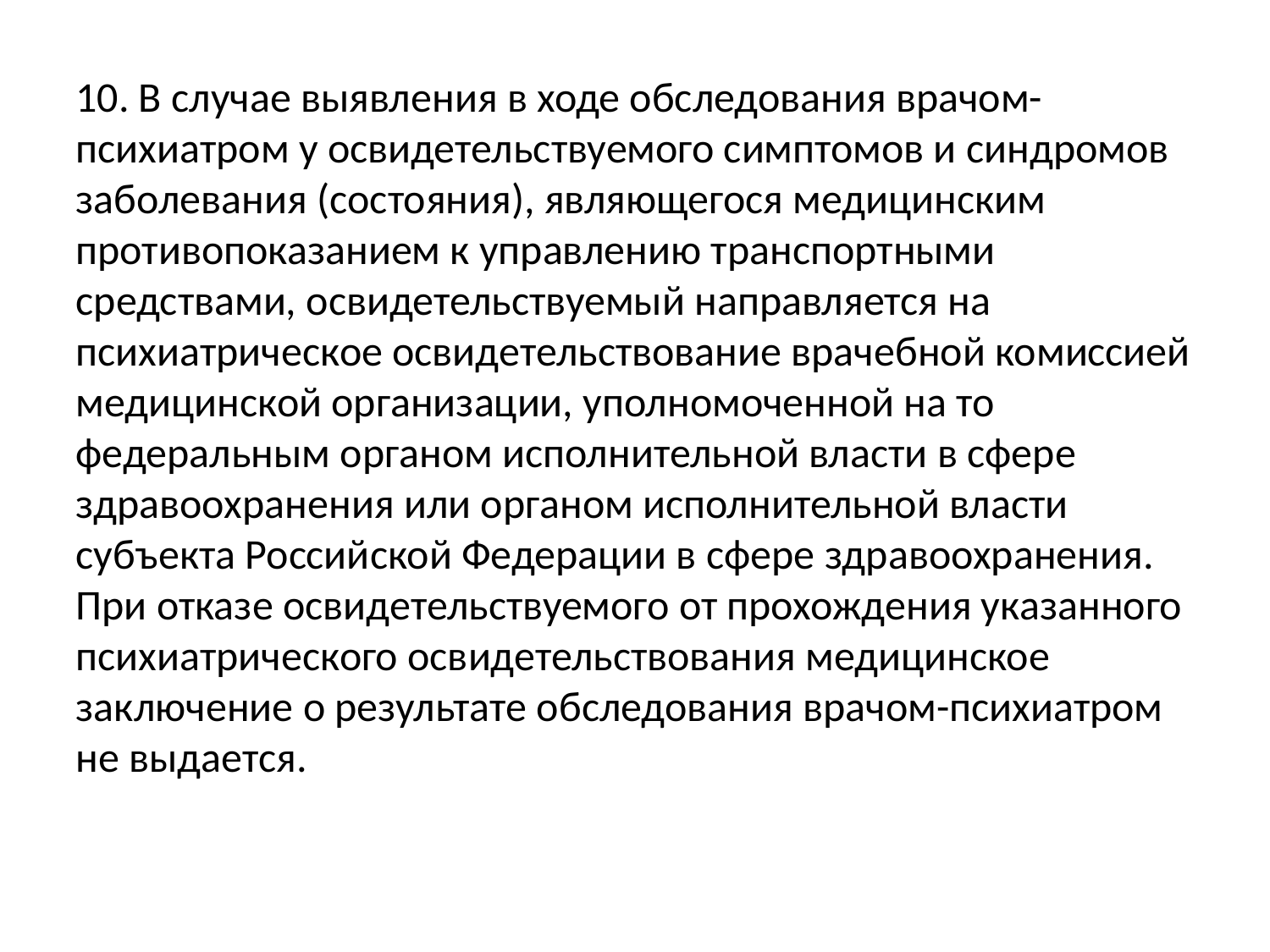

10. В случае выявления в ходе обследования врачом-психиатром у освидетельствуемого симптомов и синдромов заболевания (состояния), являющегося медицинским противопоказанием к управлению транспортными средствами, освидетельствуемый направляется на психиатрическое освидетельствование врачебной комиссией медицинской организации, уполномоченной на то федеральным органом исполнительной власти в сфере здравоохранения или органом исполнительной власти субъекта Российской Федерации в сфере здравоохранения.
При отказе освидетельствуемого от прохождения указанного психиатрического освидетельствования медицинское заключение о результате обследования врачом-психиатром не выдается.